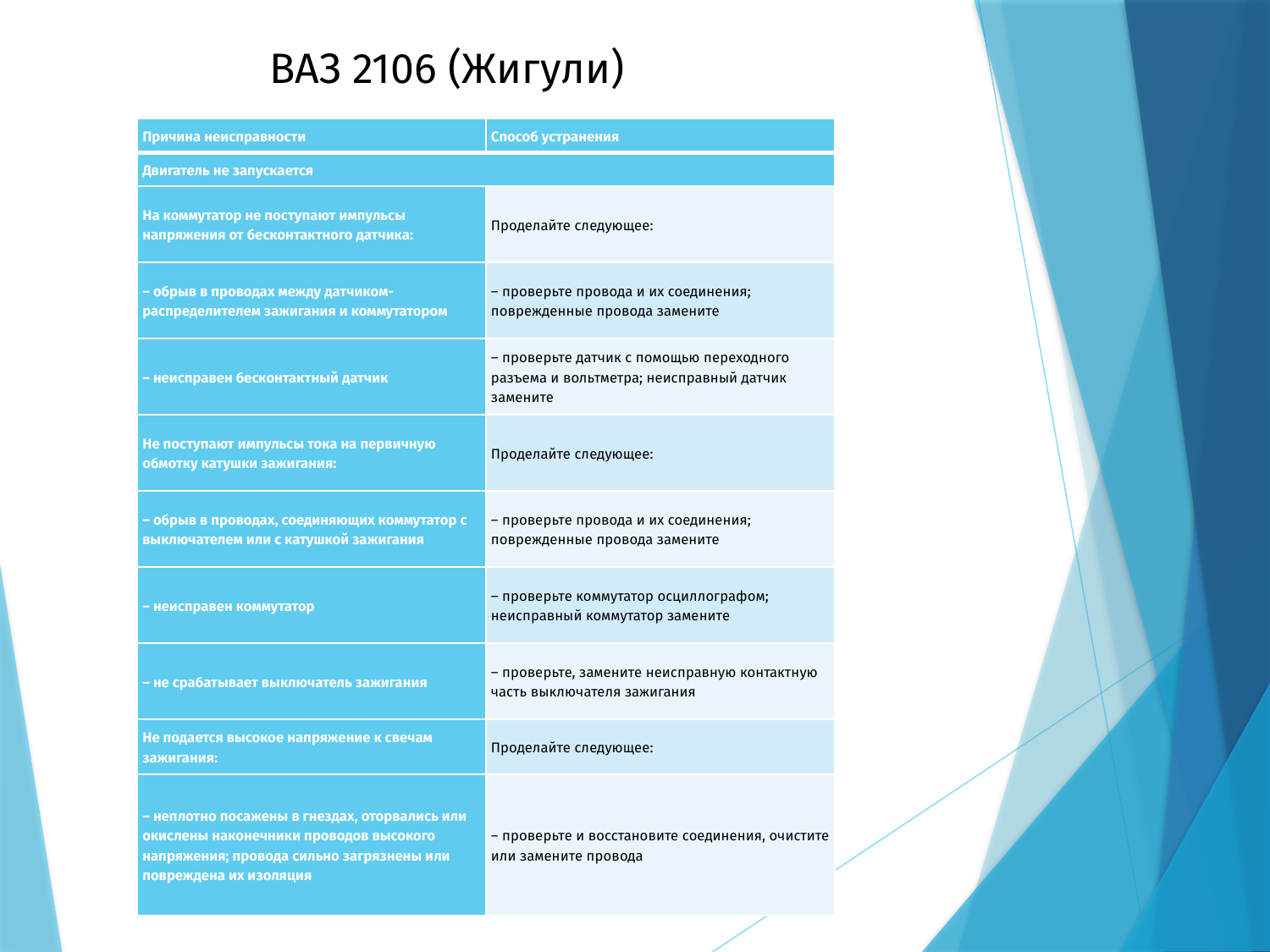

ВАЗ 2106 (Жигули)
| Причина неисправности | Способ устранения |
| --- | --- |
| Двигатель не запускается |  |
| На коммутатор не поступают импульсы напряжения от бесконтактного датчика: | Проделайте следующее: |
| – обрыв в проводах между датчиком-распределителем зажигания и коммутатором | – проверьте провода и их соединения; поврежденные провода замените |
| – неисправен бесконтактный датчик | – проверьте датчик с помощью переходного разъема и вольтметра; неисправный датчик замените |
| Не поступают импульсы тока на первичную обмотку катушки зажигания: | Проделайте следующее: |
| – обрыв в проводах, соединяющих коммутатор с выключателем или с катушкой зажигания | – проверьте провода и их соединения; поврежденные провода замените |
| – неисправен коммутатор | – проверьте коммутатор осциллографом; неисправный коммутатор замените |
| – не срабатывает выключатель зажигания | – проверьте, замените неисправную контактную часть выключателя зажигания |
| Не подается высокое напряжение к свечам зажигания: | Проделайте следующее: |
| – неплотно посажены в гнездах, оторвались или окислены наконечники проводов высокого напряжения; провода сильно загрязнены или повреждена их изоляция | – проверьте и восстановите соединения, очистите или замените провода |